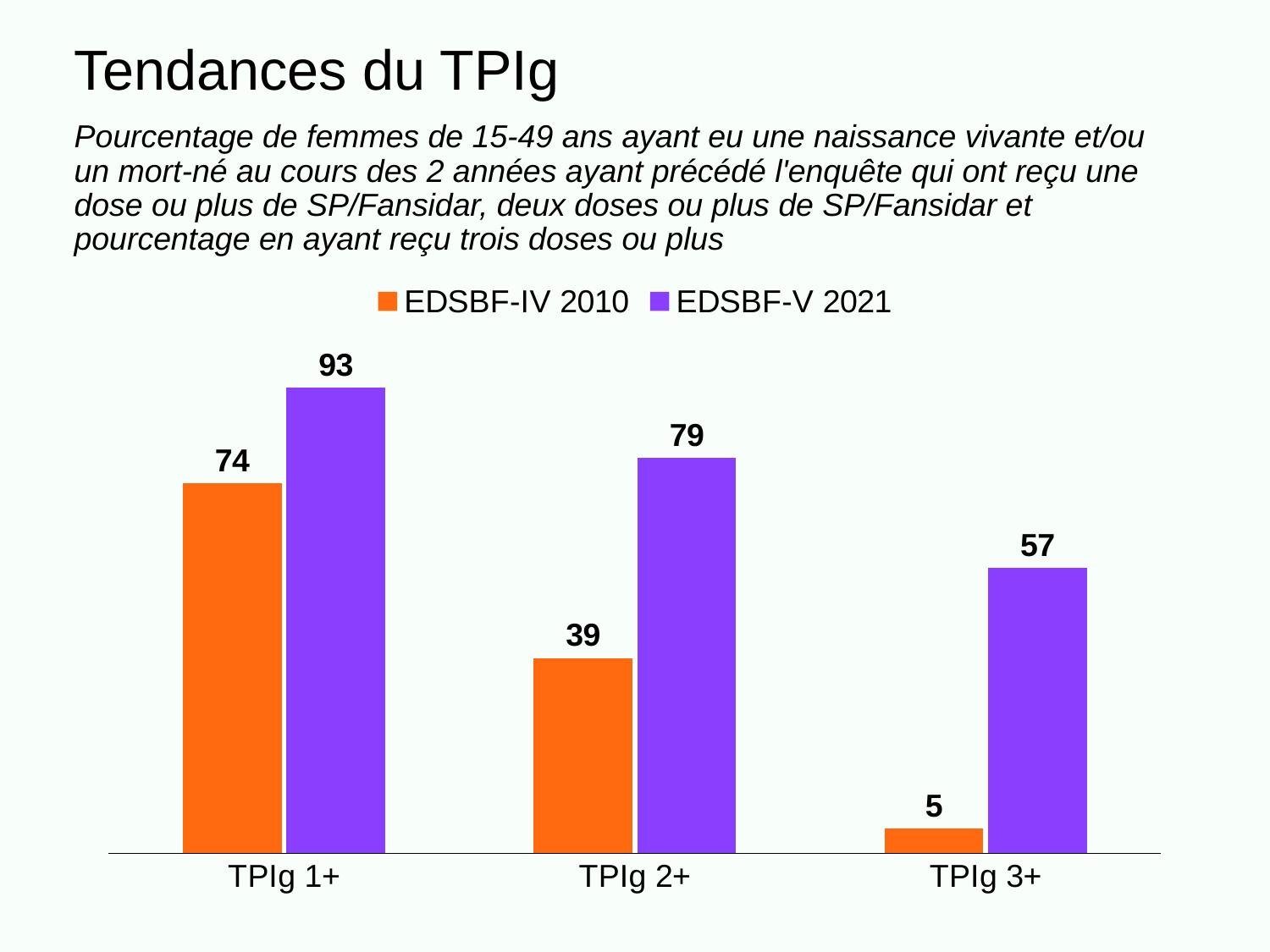

# Tendances du TPIg
Pourcentage de femmes de 15-49 ans ayant eu une naissance vivante et/ou un mort-né au cours des 2 années ayant précédé l'enquête qui ont reçu une dose ou plus de SP/Fansidar, deux doses ou plus de SP/Fansidar et pourcentage en ayant reçu trois doses ou plus

### Chart

| Category | EDSBF-IV 2010 | EDSBF-V 2021 |
|---|---|---|
| TPIg 1+ | 74.0 | 93.0 |
| TPIg 2+ | 39.0 | 79.0 |
| TPIg 3+ | 5.0 | 57.0 |